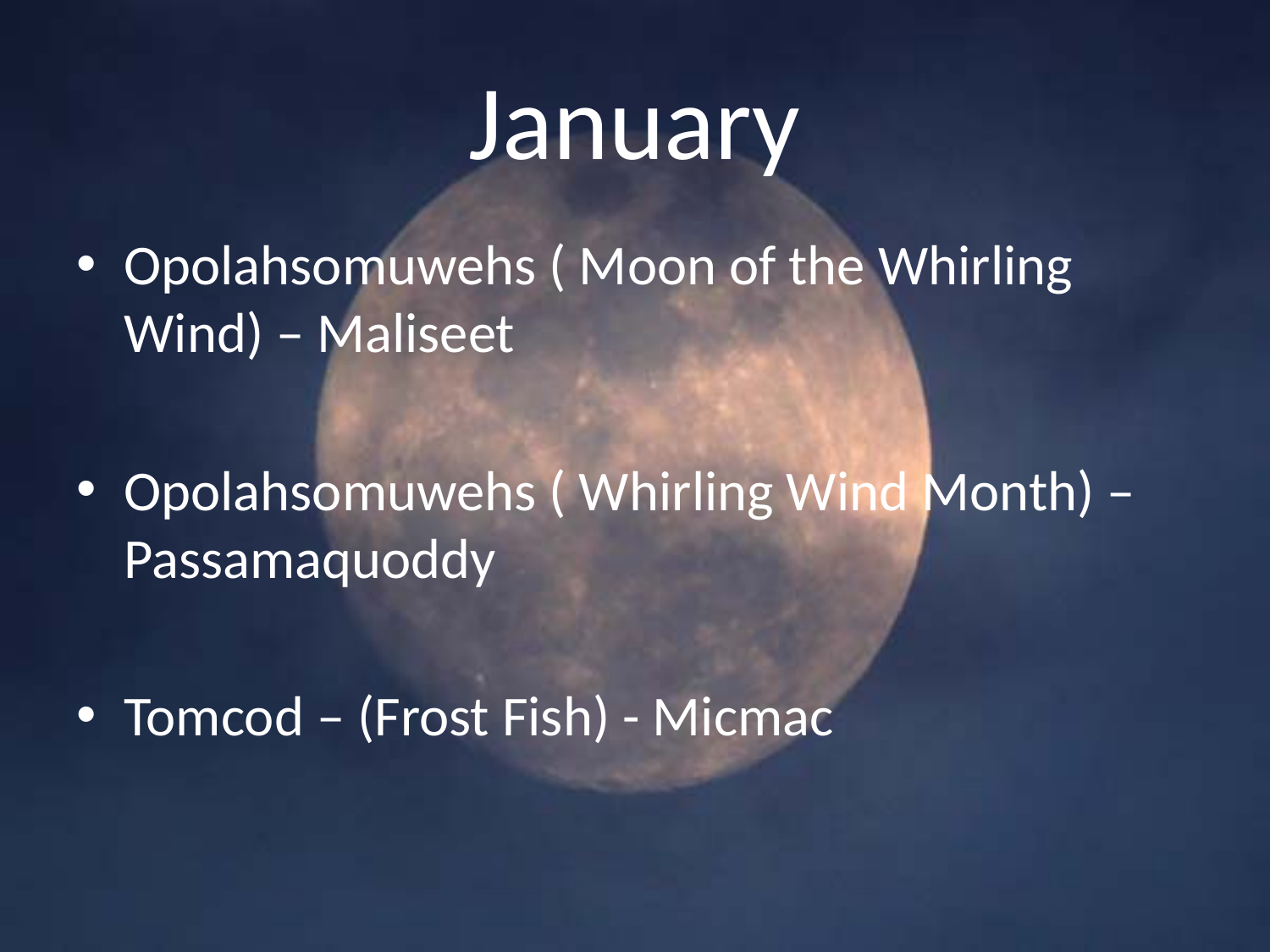

# January
Opolahsomuwehs ( Moon of the Whirling Wind) – Maliseet

Opolahsomuwehs ( Whirling Wind Month) – Passamaquoddy

Tomcod – (Frost Fish) - Micmac